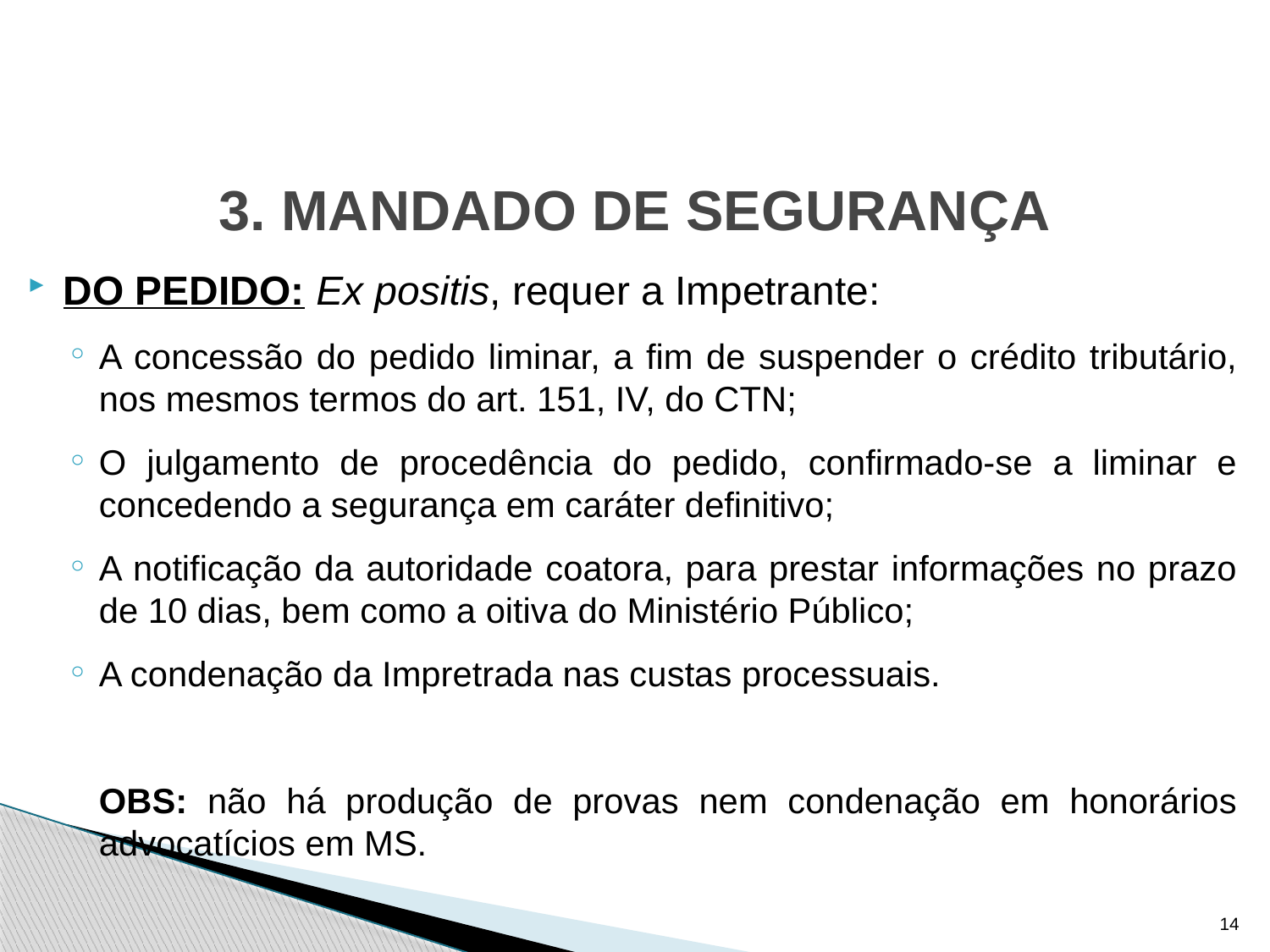

# 3. MANDADO DE SEGURANÇA
DO PEDIDO: Ex positis, requer a Impetrante:
A concessão do pedido liminar, a fim de suspender o crédito tributário, nos mesmos termos do art. 151, IV, do CTN;
O julgamento de procedência do pedido, confirmado-se a liminar e concedendo a segurança em caráter definitivo;
A notificação da autoridade coatora, para prestar informações no prazo de 10 dias, bem como a oitiva do Ministério Público;
A condenação da Impretrada nas custas processuais.

	OBS: não há produção de provas nem condenação em honorários advocatícios em MS.

14